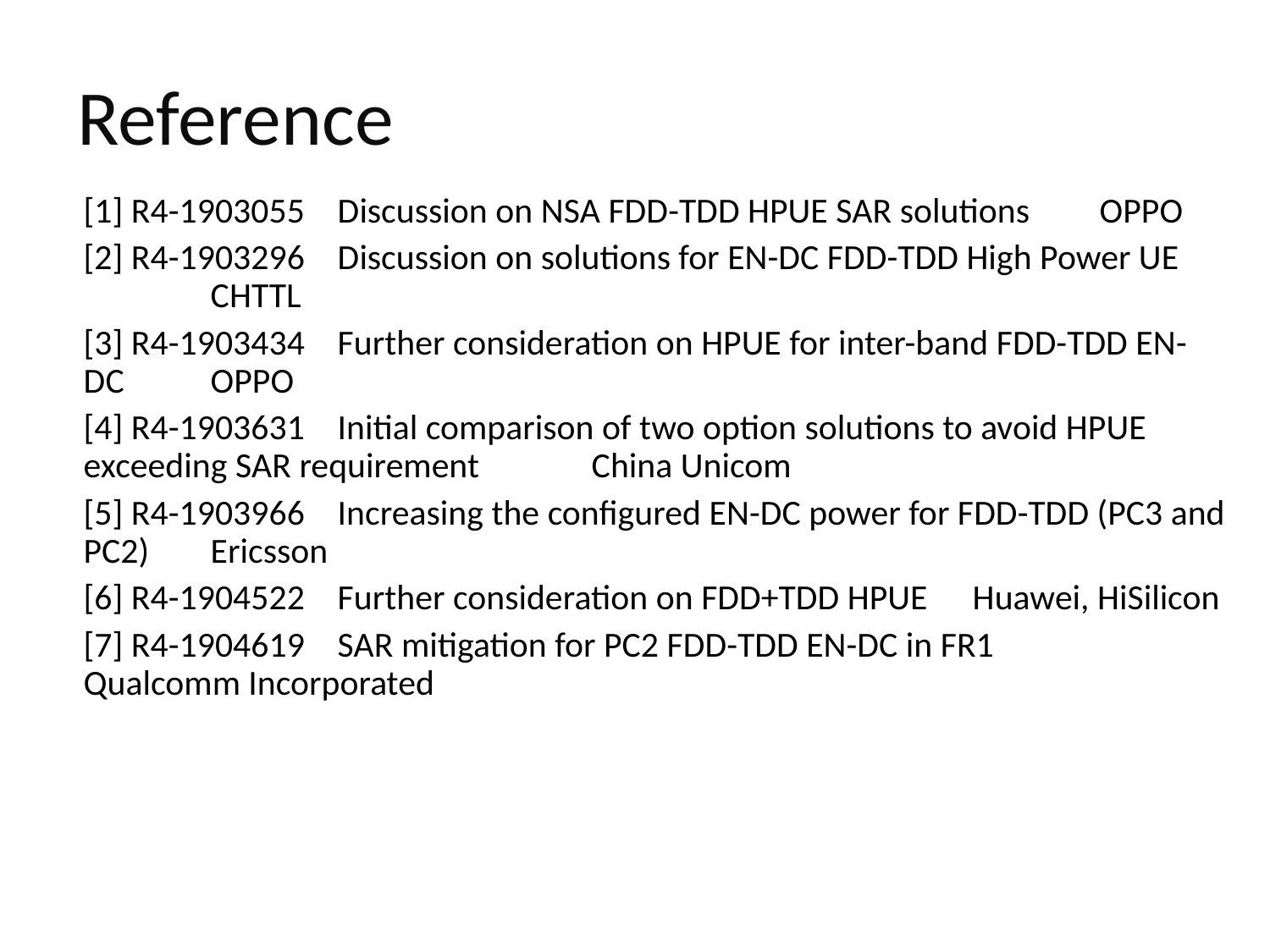

# Reference
[1] R4-1903055	Discussion on NSA FDD-TDD HPUE SAR solutions	OPPO
[2] R4-1903296	Discussion on solutions for EN-DC FDD-TDD High Power UE	CHTTL
[3] R4-1903434	Further consideration on HPUE for inter-band FDD-TDD EN-DC	OPPO
[4] R4-1903631	Initial comparison of two option solutions to avoid HPUE exceeding SAR requirement	China Unicom
[5] R4-1903966	Increasing the configured EN-DC power for FDD-TDD (PC3 and PC2)	Ericsson
[6] R4-1904522	Further consideration on FDD+TDD HPUE	Huawei, HiSilicon
[7] R4-1904619	SAR mitigation for PC2 FDD-TDD EN-DC in FR1	Qualcomm Incorporated
4